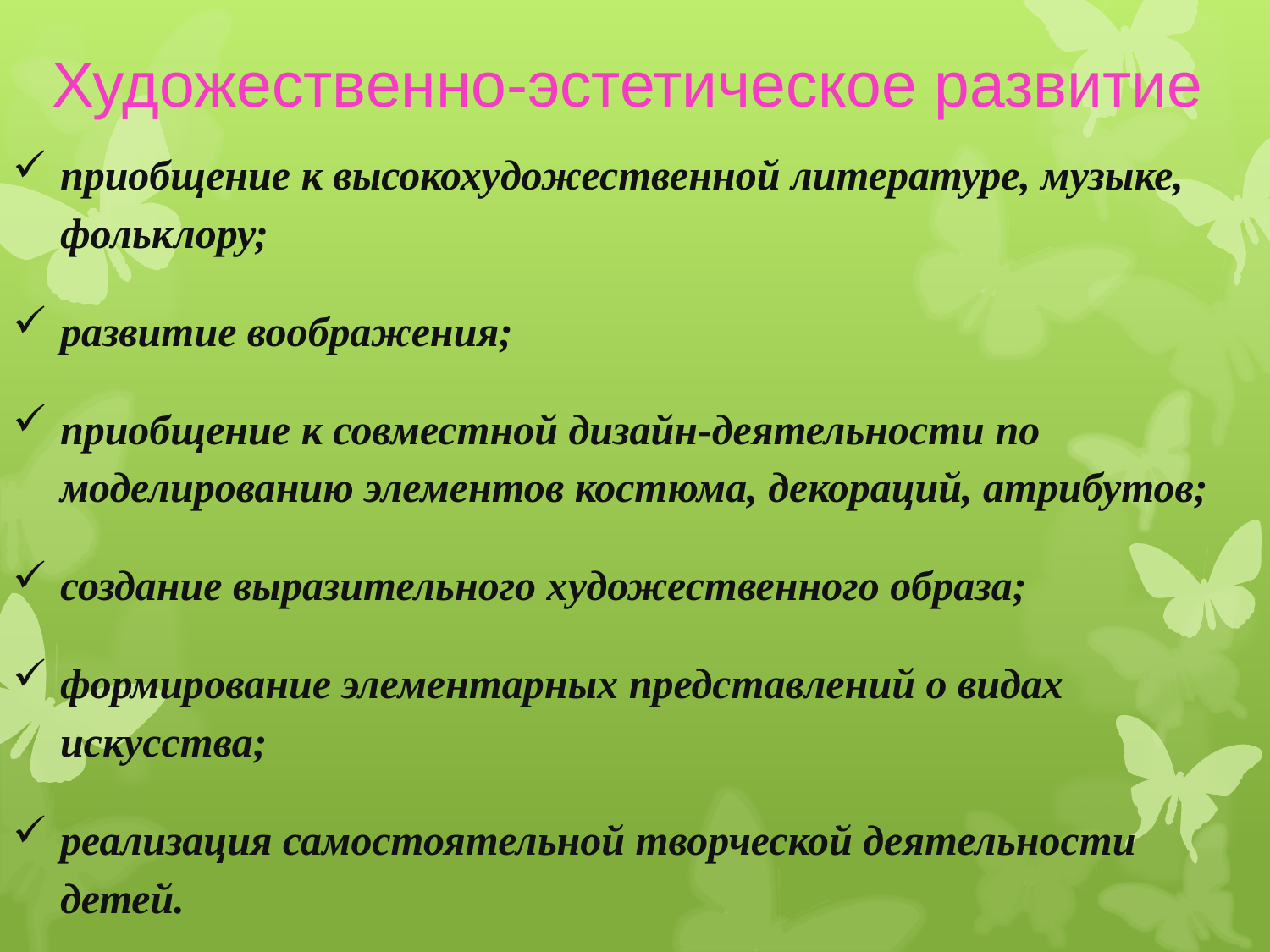

Художественно-эстетическое развитие
приобщение к высокохудожественной литературе, музыке, фольклору;
развитие воображения;
приобщение к совместной дизайн-деятельности по моделированию элементов костюма, декораций, атрибутов;
создание выразительного художественного образа;
формирование элементарных представлений о видах искусства;
реализация самостоятельной творческой деятельности детей.